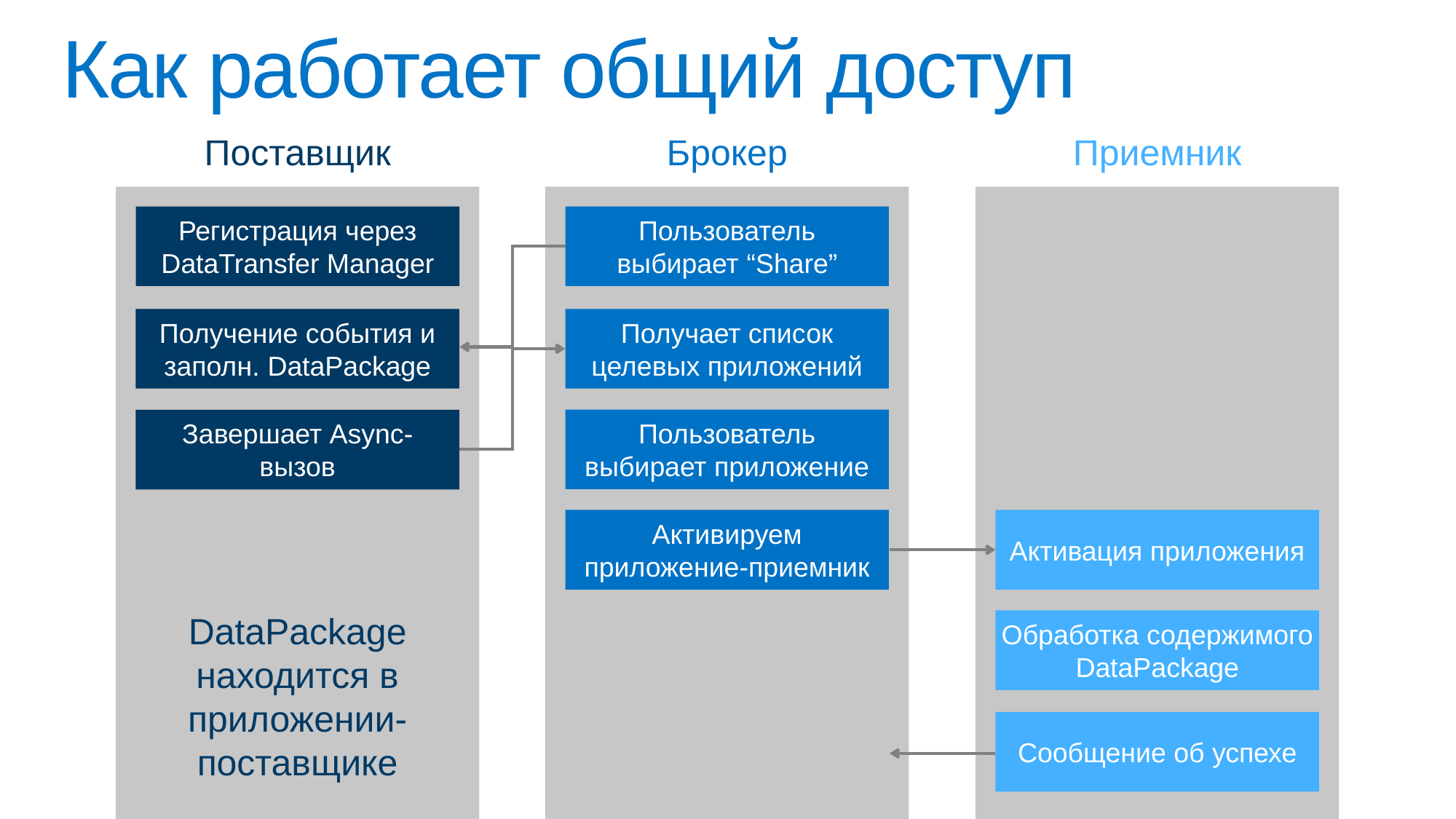

# Как работает общий доступ
Поставщик
Брокер
Приемник

Регистрация через DataTransfer Manager
Пользователь выбирает “Share”
Получение события и заполн. DataPackage
Получает список целевых приложений
Пользователь выбирает приложение
Завершает Async-вызов
Активируем приложение-приемник
Активация приложения
DataPackage находится в приложении-поставщике
Обработка содержимого
DataPackage
Сообщение об успехе